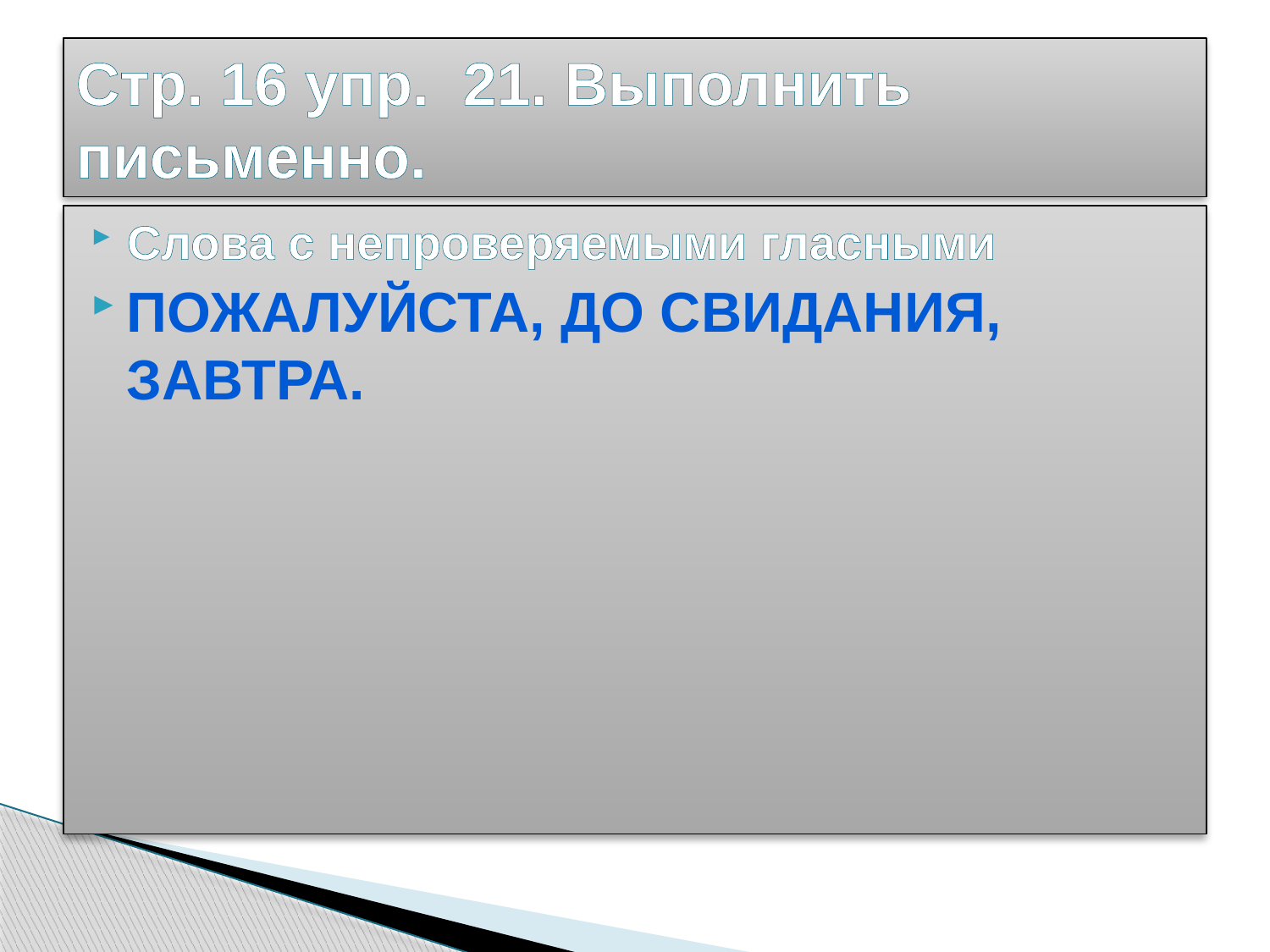

# Стр. 16 упр.  21. Выполнить письменно.
Слова с непроверяемыми гласными
Пожалуйста, до свидания, завтра.